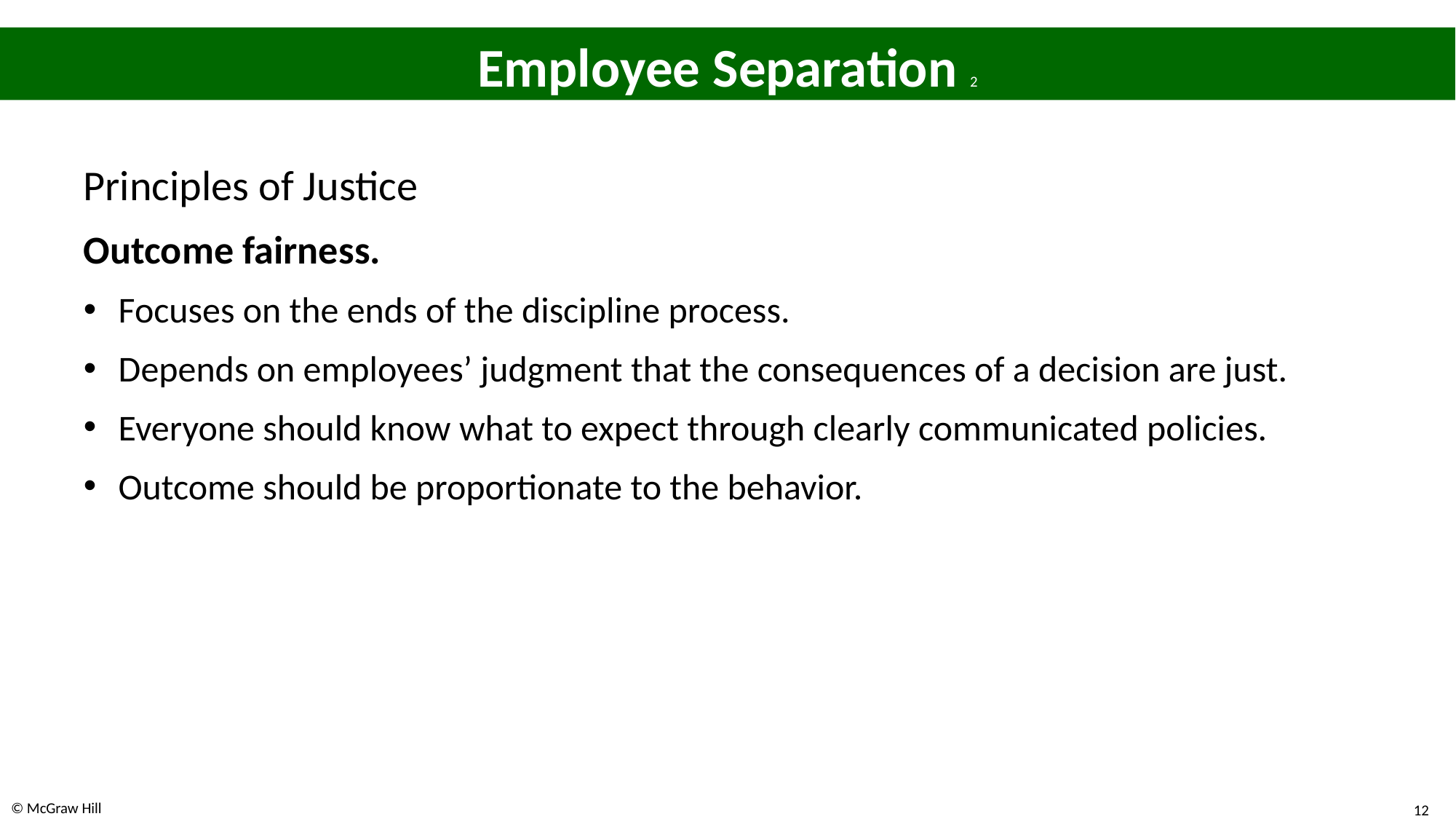

# Employee Separation 2
Principles of Justice
Outcome fairness.
Focuses on the ends of the discipline process.
Depends on employees’ judgment that the consequences of a decision are just.
Everyone should know what to expect through clearly communicated policies.
Outcome should be proportionate to the behavior.